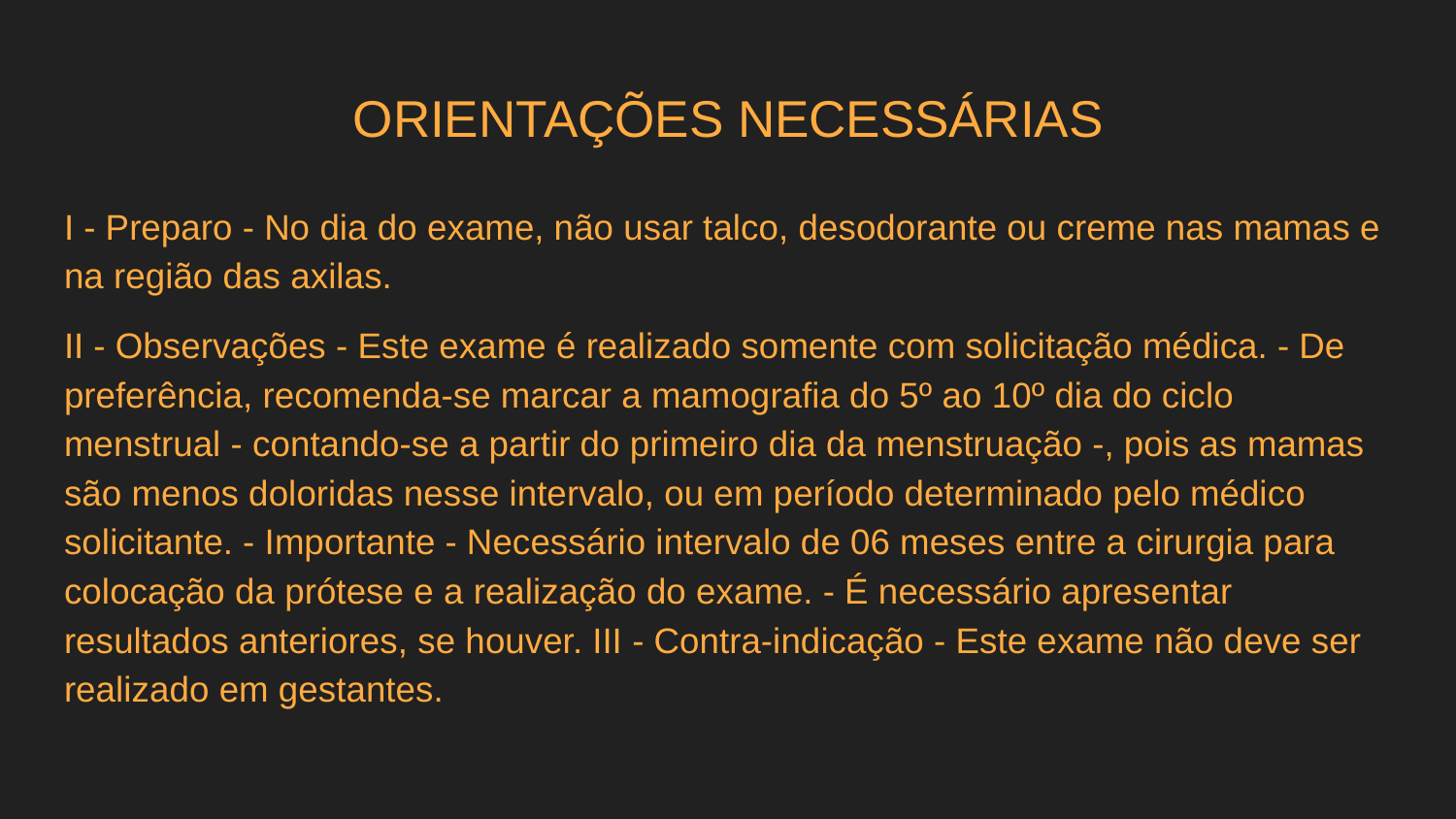

# ORIENTAÇÕES NECESSÁRIAS
I - Preparo - No dia do exame, não usar talco, desodorante ou creme nas mamas e na região das axilas.
II - Observações - Este exame é realizado somente com solicitação médica. - De preferência, recomenda-se marcar a mamografia do 5º ao 10º dia do ciclo menstrual - contando-se a partir do primeiro dia da menstruação -, pois as mamas são menos doloridas nesse intervalo, ou em período determinado pelo médico solicitante. - Importante - Necessário intervalo de 06 meses entre a cirurgia para colocação da prótese e a realização do exame. - É necessário apresentar resultados anteriores, se houver. III - Contra-indicação - Este exame não deve ser realizado em gestantes.